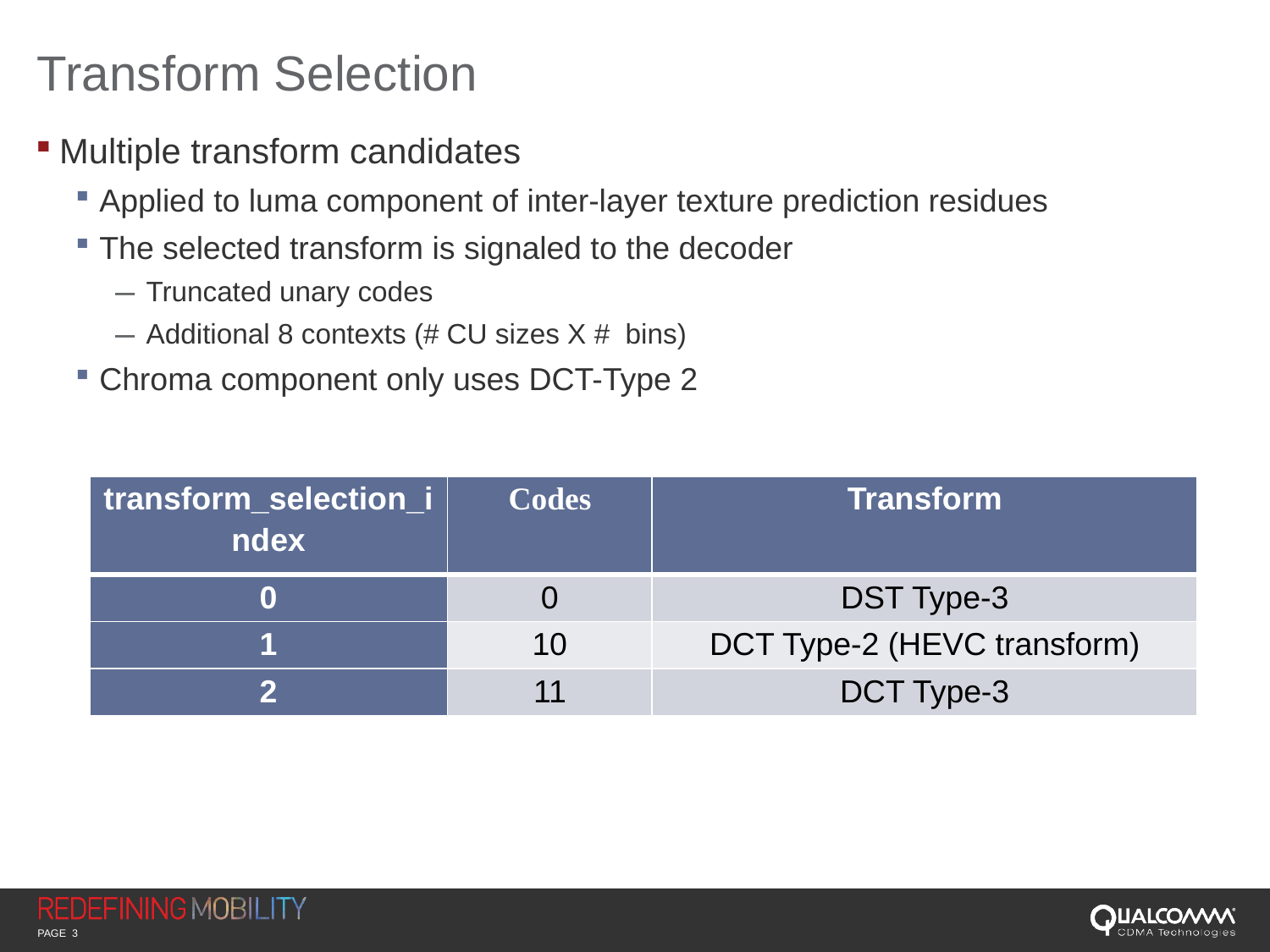

# Transform Selection
Multiple transform candidates
Applied to luma component of inter-layer texture prediction residues
The selected transform is signaled to the decoder
Truncated unary codes
Additional 8 contexts (# CU sizes X #  bins)
Chroma component only uses DCT-Type 2

| transform\_selection\_index | Codes | Transform |
| --- | --- | --- |
| 0 | 0 | DST Type-3 |
| 1 | 10 | DCT Type-2 (HEVC transform) |
| 2 | 11 | DCT Type-3 |